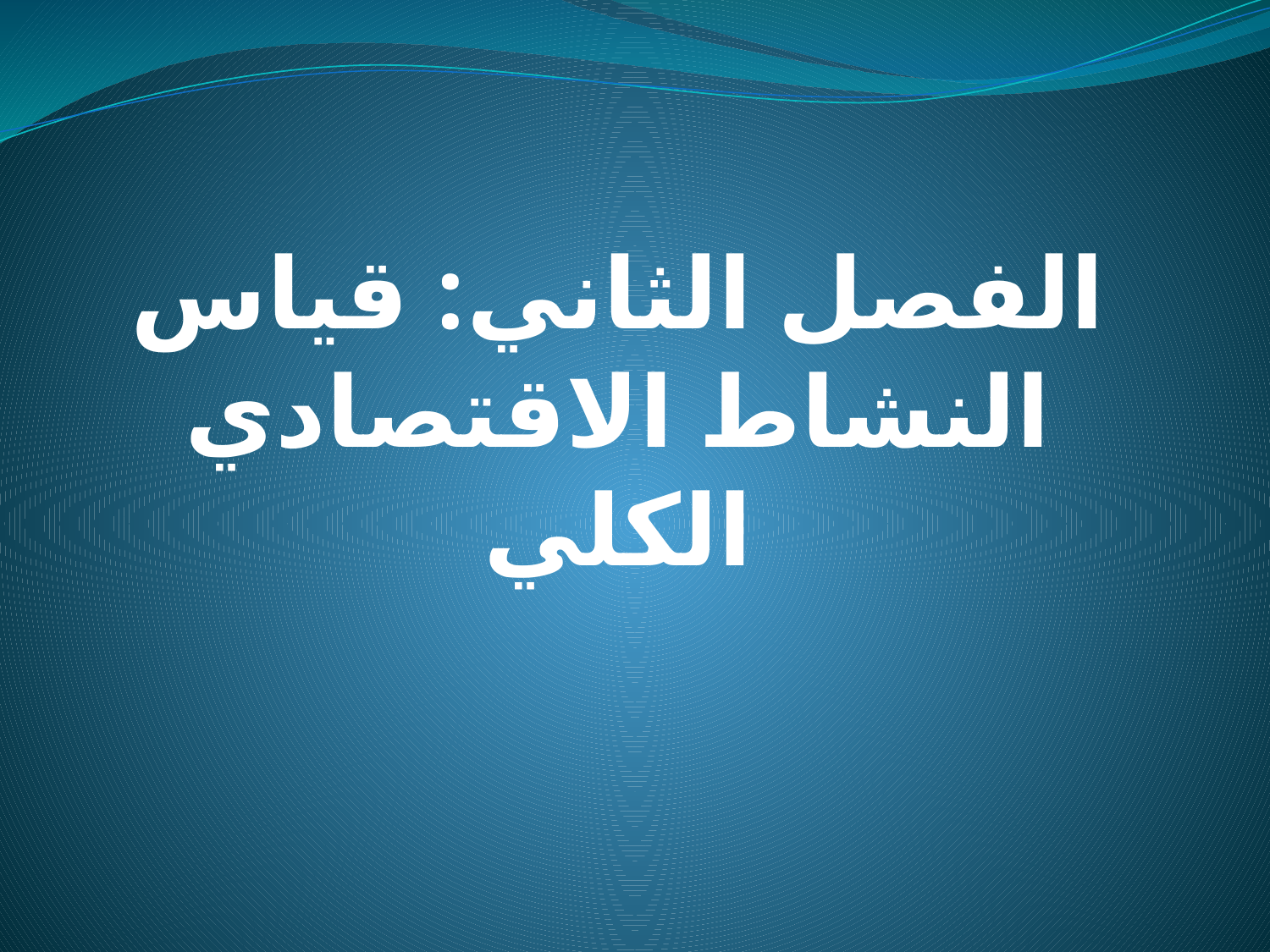

# الفصل الثاني: قياس النشاط الاقتصادي الكلي